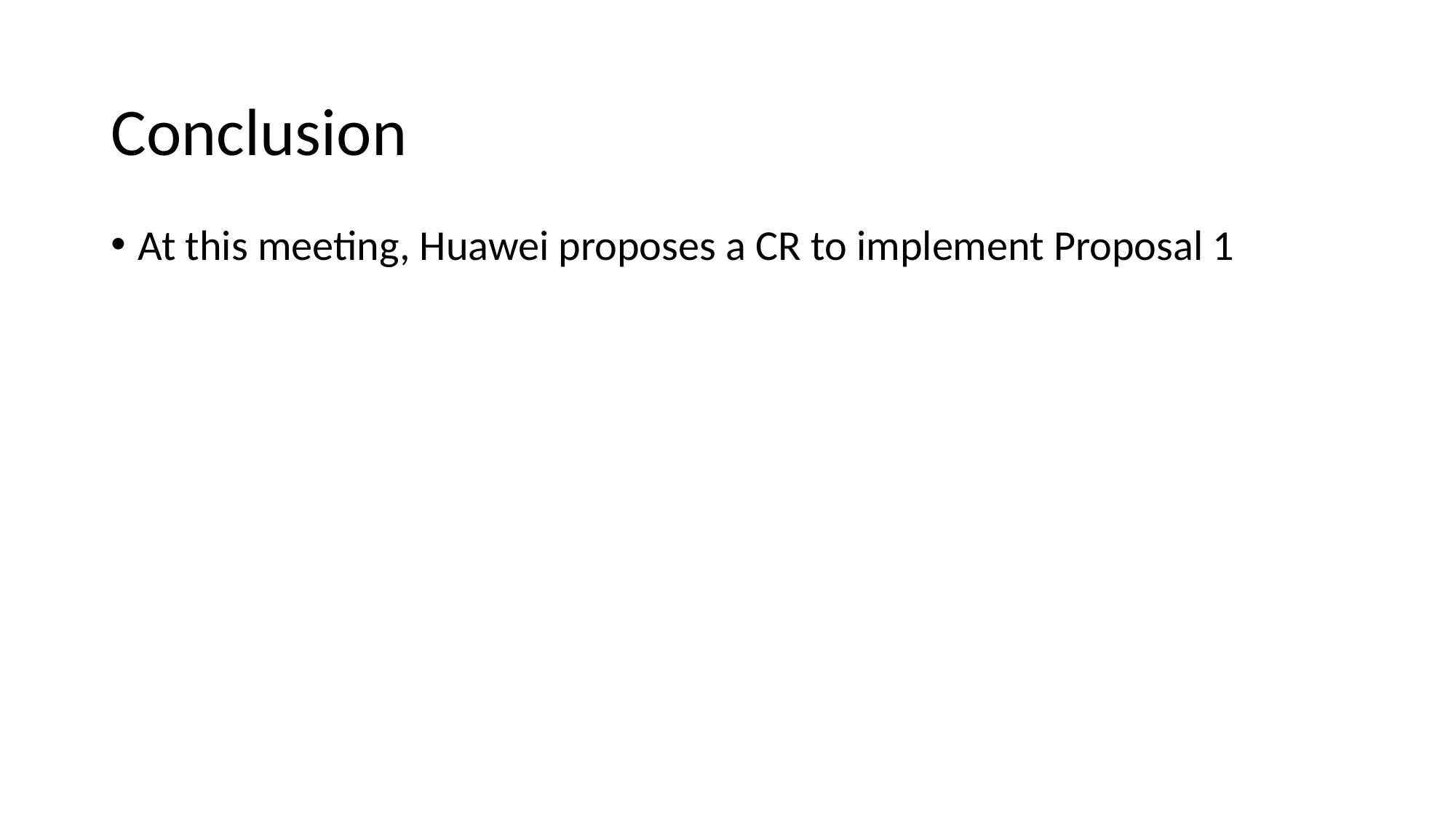

# Conclusion
At this meeting, Huawei proposes a CR to implement Proposal 1